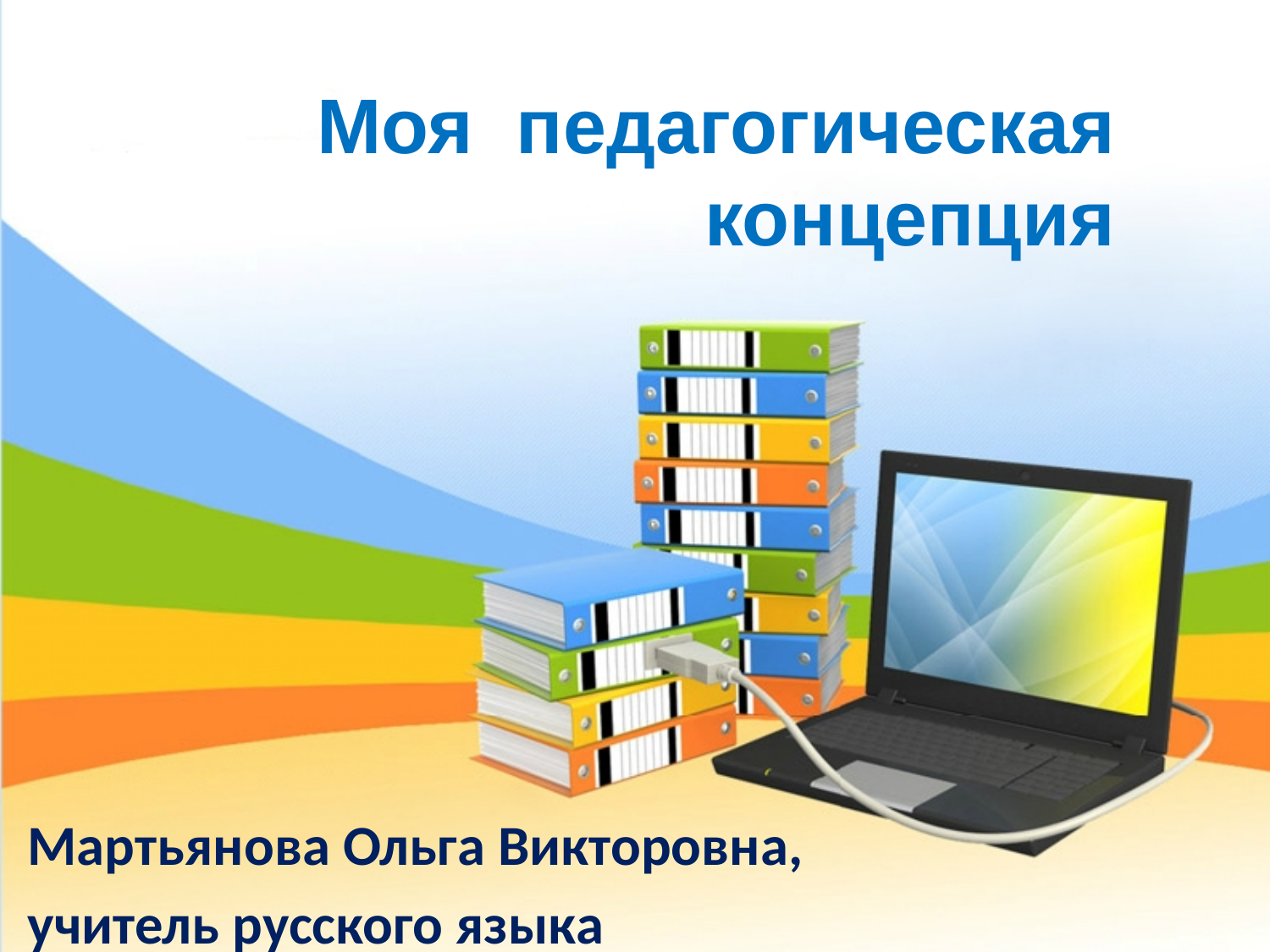

#
Моя  педагогическая концепция
Мартьянова Ольга Викторовна,
учитель русского языка